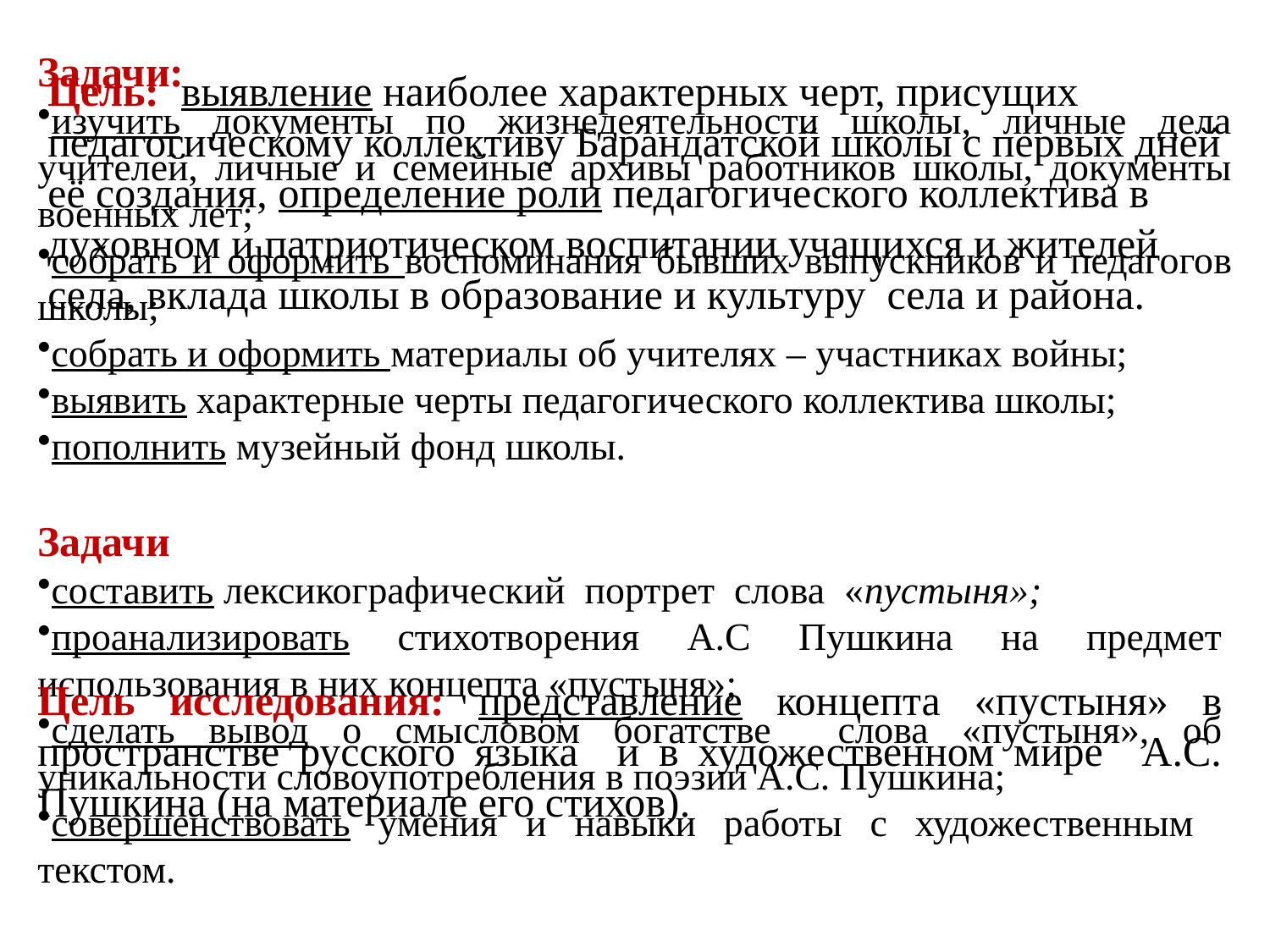

Задачи:
изучить документы по жизнедеятельности школы, личные дела учителей, личные и семейные архивы работников школы, документы военных лет;
собрать и оформить воспоминания бывших выпускников и педагогов школы;
собрать и оформить материалы об учителях – участниках войны;
выявить характерные черты педагогического коллектива школы;
пополнить музейный фонд школы.
Цель:  выявление наиболее характерных черт, присущих педагогическому коллективу Барандатской школы с первых дней её создания, определение роли педагогического коллектива в духовном и патриотическом воспитании учащихся и жителей села, вклада школы в образование и культуру  села и района.
Задачи
составить лексикографический  портрет  слова  «пустыня»;
проанализировать стихотворения А.С Пушкина на предмет использования в них концепта «пустыня»;
сделать вывод о смысловом богатстве  слова «пустыня», об уникальности словоупотребления в поэзии А.С. Пушкина;
совершенствовать умения и навыки работы с художественным  текстом.
Цель исследования: представление концепта «пустыня» в пространстве русского языка  и в художественном мире  А.С. Пушкина (на материале его стихов).